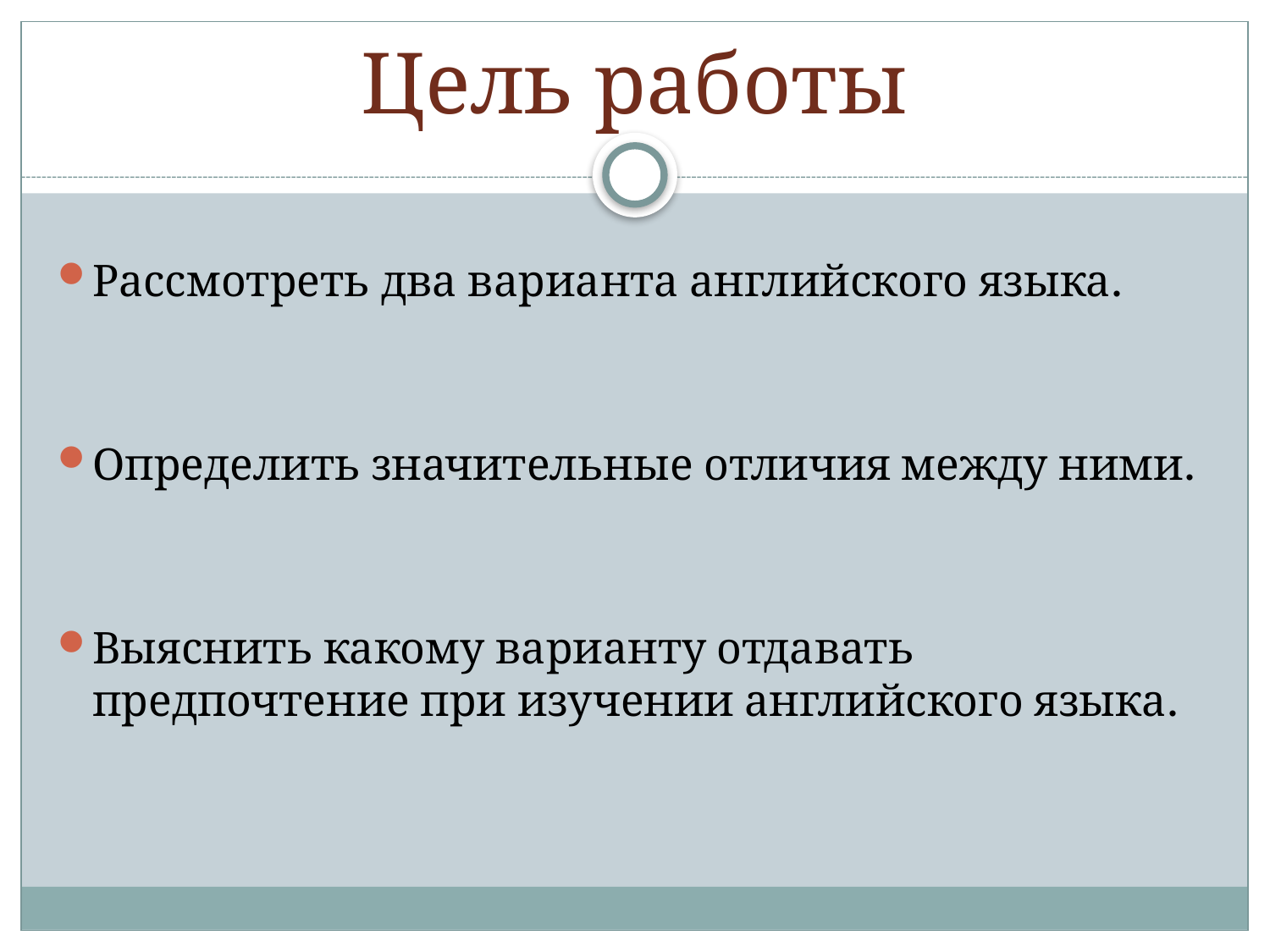

# Цель работы
Рассмотреть два варианта английского языка.

Определить значительные отличия между ними.

Выяснить какому варианту отдавать предпочтение при изучении английского языка.